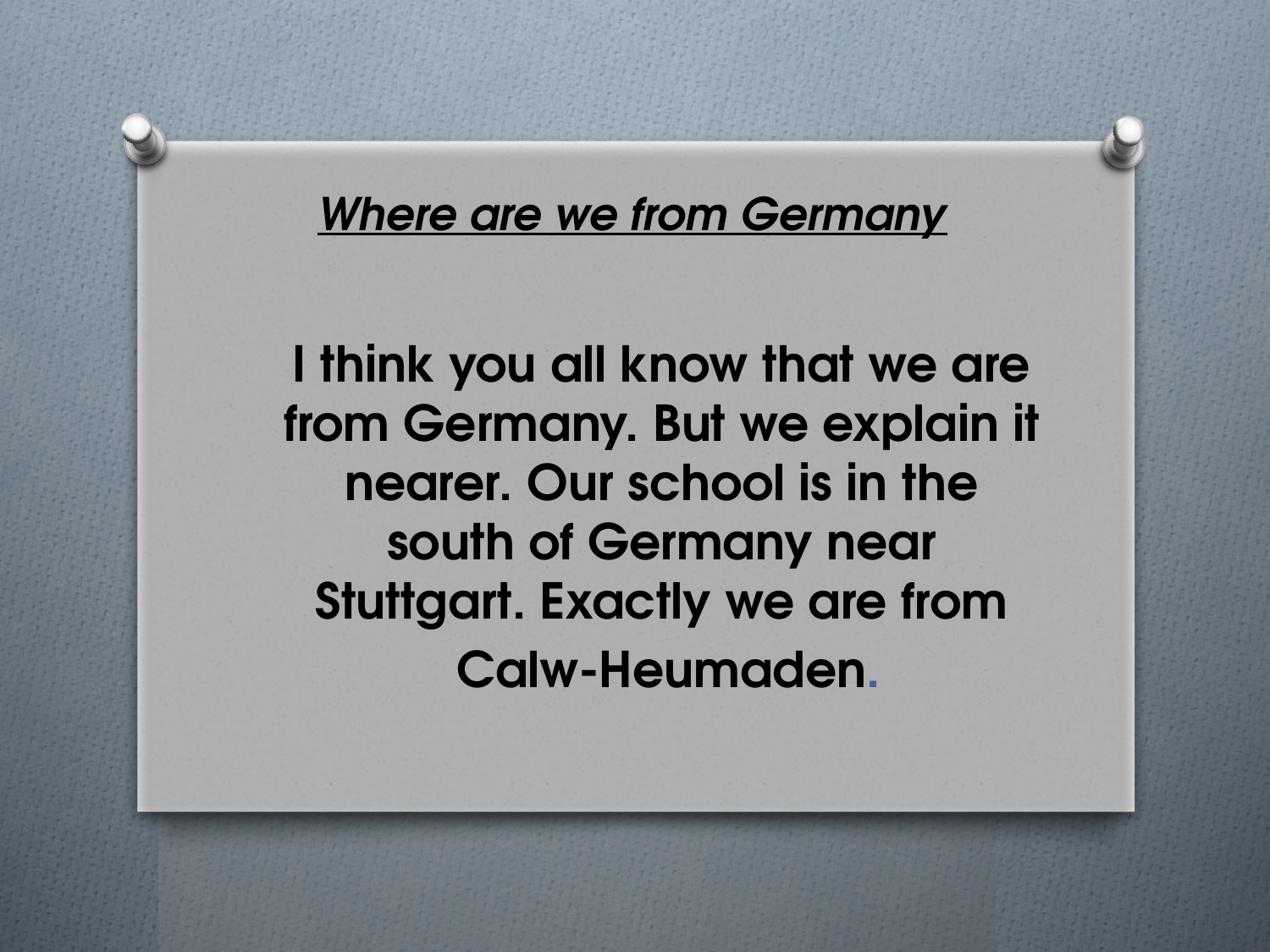

# Where are we from Germany
I think you all know that we are from Germany. But we explain it nearer. Our school is in the south of Germany near Stuttgart. Exactly we are from
 Calw-Heumaden.